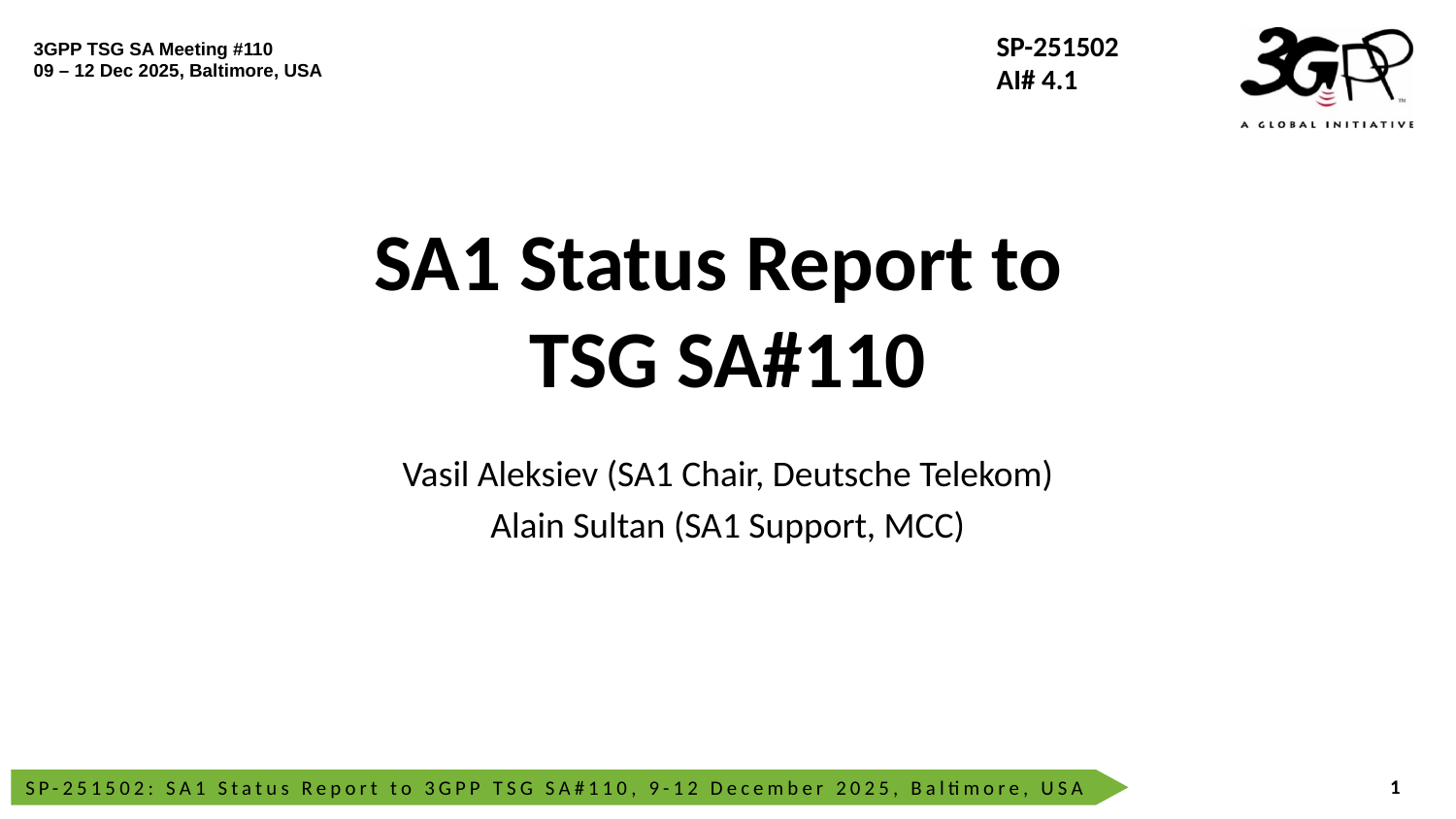

3GPP TSG SA Meeting #110
09 – 12 Dec 2025, Baltimore, USA
SP-251502
AI# 4.1
SA1 Status Report to
TSG SA#110
Vasil Aleksiev (SA1 Chair, Deutsche Telekom)
Alain Sultan (SA1 Support, MCC)